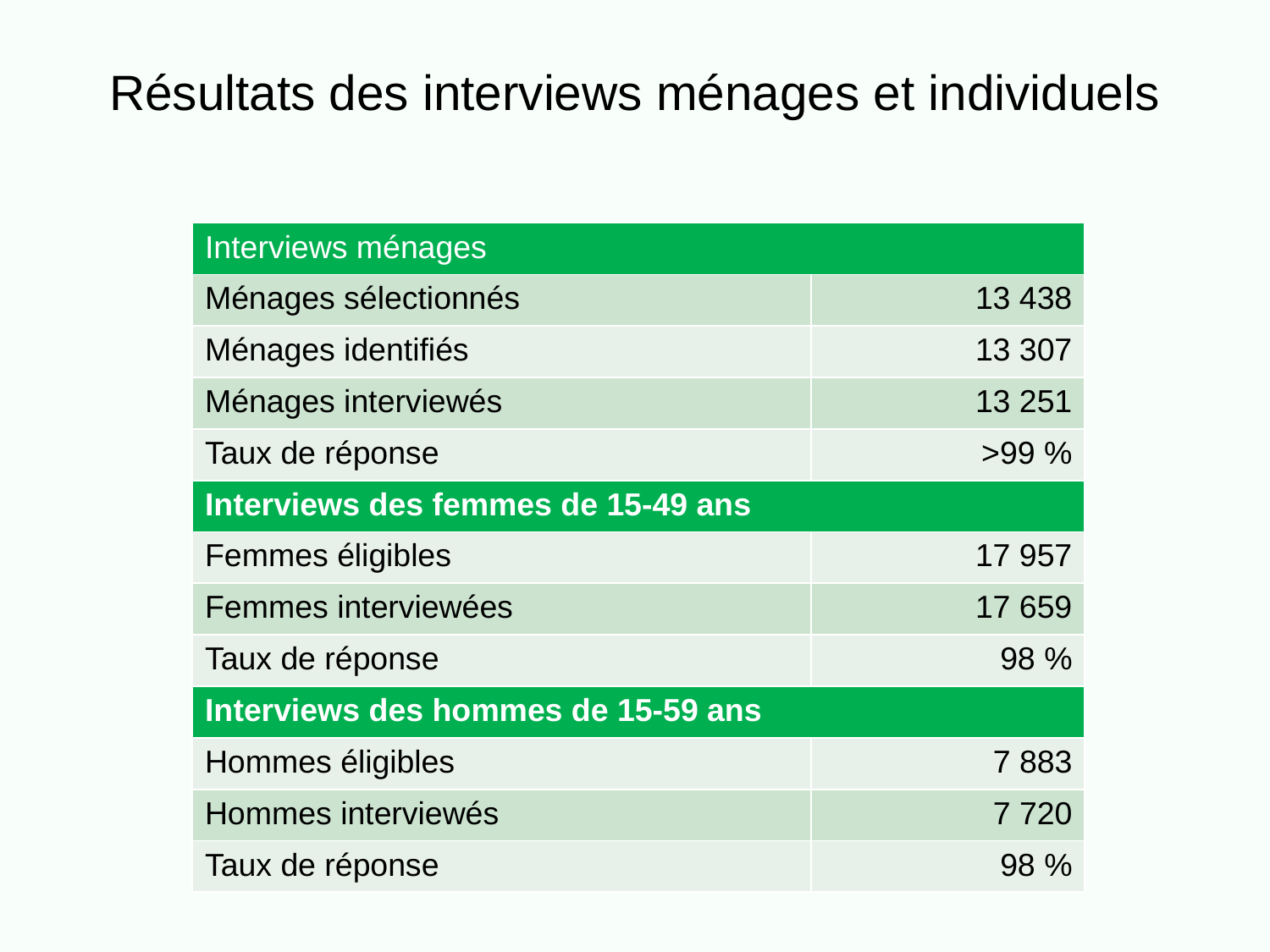

# Résultats des interviews ménages et individuels
| Interviews ménages |  |
| --- | --- |
| Ménages sélectionnés | 13 438 |
| Ménages identifiés | 13 307 |
| Ménages interviewés | 13 251 |
| Taux de réponse | >99 % |
| Interviews des femmes de 15-49 ans |  |
| Femmes éligibles | 17 957 |
| Femmes interviewées | 17 659 |
| Taux de réponse | 98 % |
| Interviews des hommes de 15-59 ans |  |
| Hommes éligibles | 7 883 |
| Hommes interviewés | 7 720 |
| Taux de réponse | 98 % |